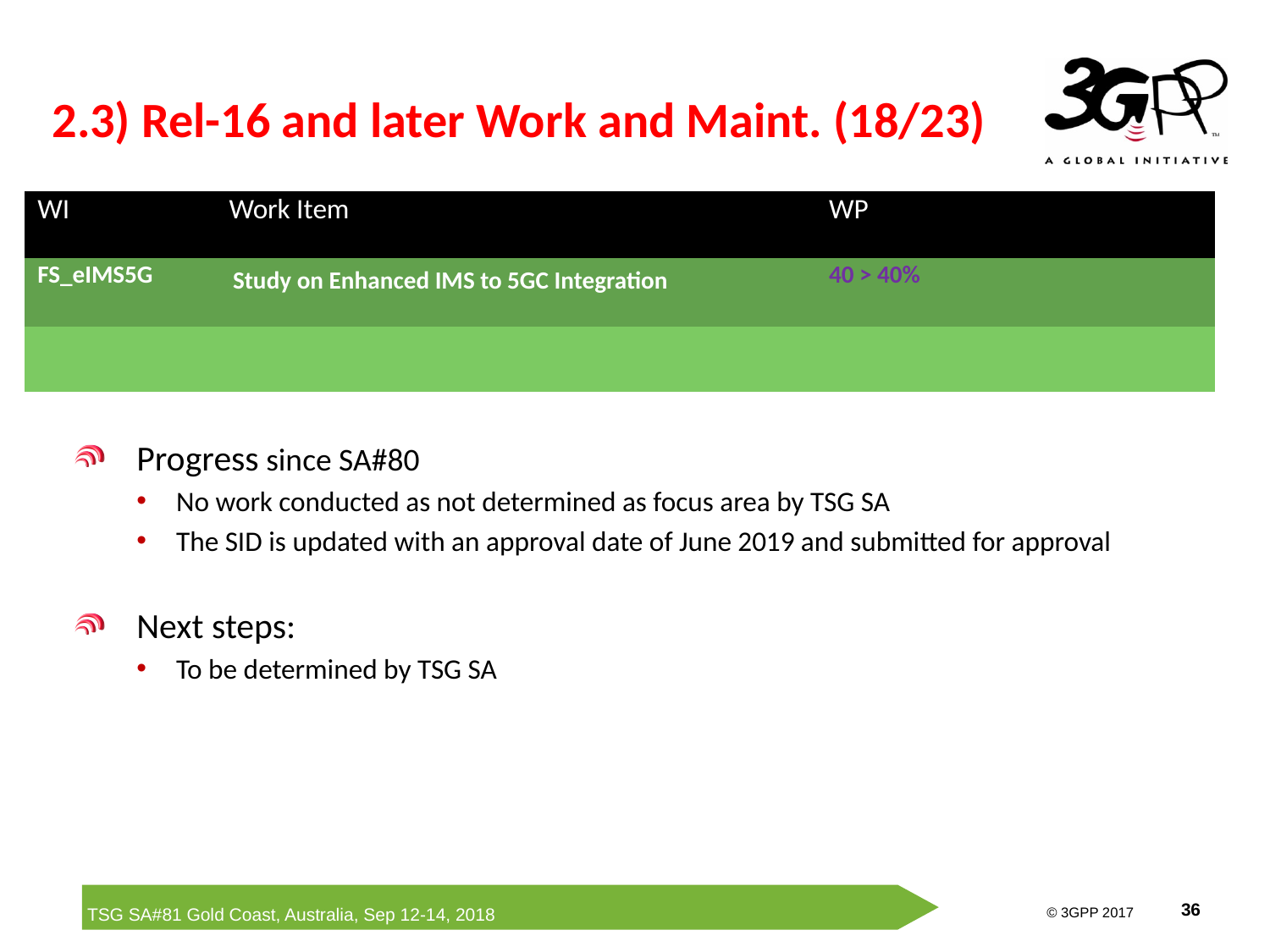

# 2.3) Rel-16 and later Work and Maint. (18/23)
| WI | Work Item | WP |  |  |
| --- | --- | --- | --- | --- |
| FS\_eIMS5G | Study on Enhanced IMS to 5GC Integration | 40 > 40% |  |  |
|  |  |  |  |  |
Progress since SA#80
No work conducted as not determined as focus area by TSG SA
The SID is updated with an approval date of June 2019 and submitted for approval

Next steps:
To be determined by TSG SA